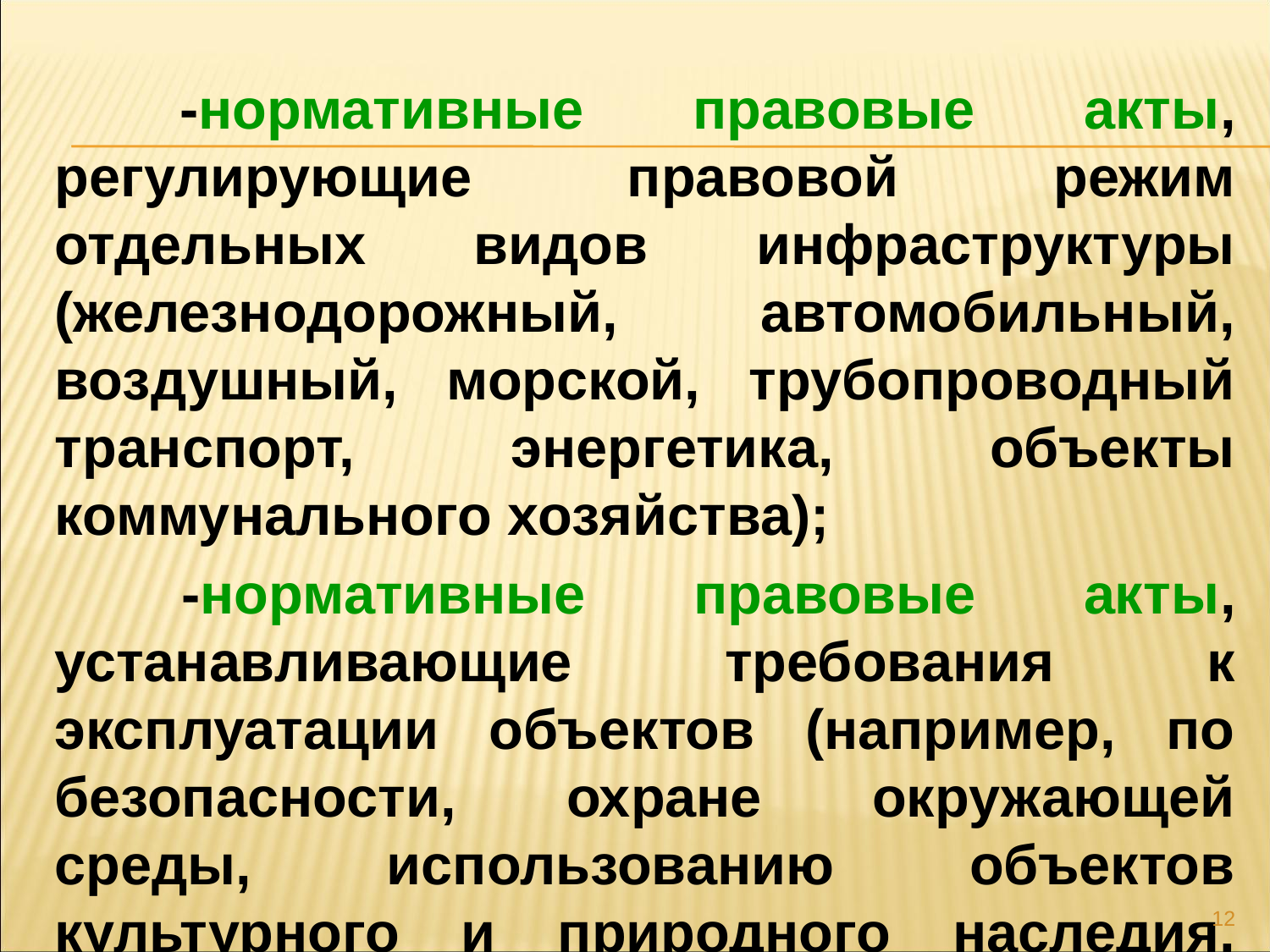

-нормативные правовые акты, регулирующие правовой режим отдельных видов инфраструктуры (железнодорожный, автомобильный, воздушный, морской, трубопроводный транспорт, энергетика, объекты коммунального хозяйства);
	-нормативные правовые акты, устанавливающие требования к эксплуатации объектов (например, по безопасности, охране окружающей среды, использованию объектов культурного и природного наследия, земельных участков).
12